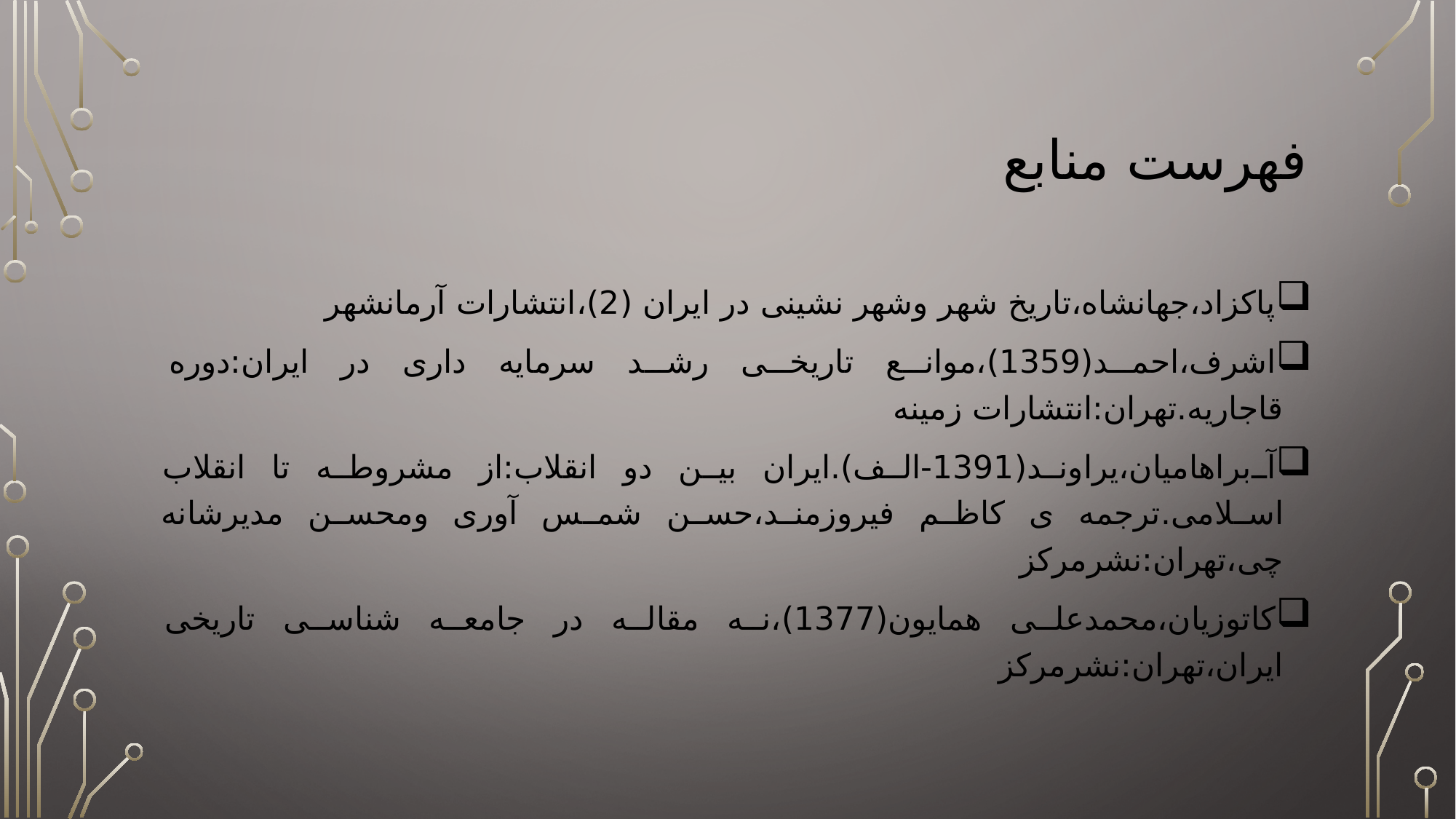

# فهرست منابع
پاکزاد،جهانشاه،تاریخ شهر وشهر نشینی در ایران (2)،انتشارات آرمانشهر
اشرف،احمد(1359)،موانع تاریخی رشد سرمایه داری در ایران:دوره قاجاریه.تهران:انتشارات زمینه
آبراهامیان،یراوند(1391-الف).ایران بین دو انقلاب:از مشروطه تا انقلاب اسلامی.ترجمه ی کاظم فیروزمند،حسن شمس آوری ومحسن مدیرشانه چی،تهران:نشرمرکز
کاتوزیان،محمدعلی همایون(1377)،نه مقاله در جامعه شناسی تاریخی ایران،تهران:نشرمرکز